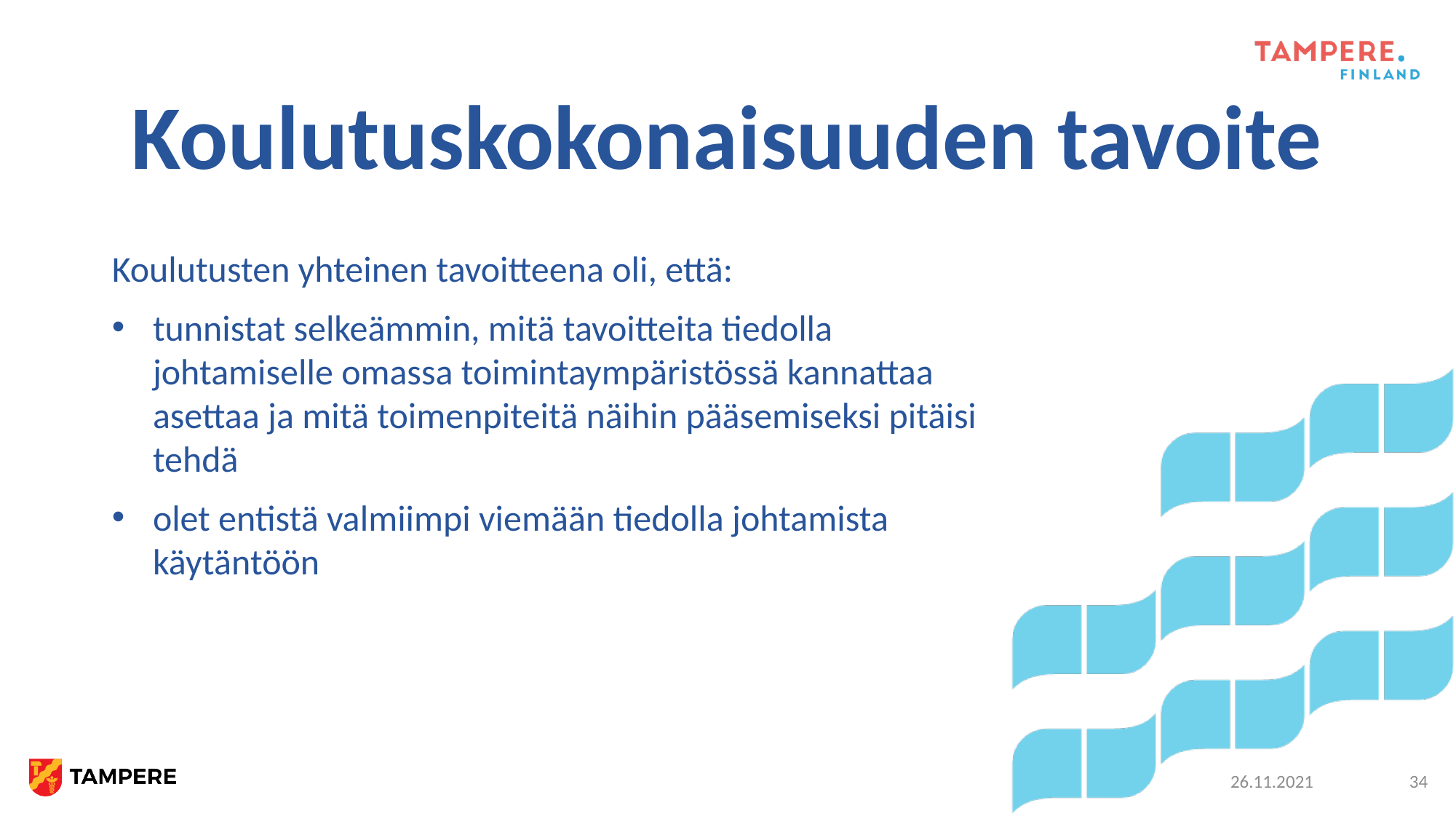

# Koulutuskokonaisuuden tavoite
Koulutusten yhteinen tavoitteena oli, että:
tunnistat selkeämmin, mitä tavoitteita tiedolla johtamiselle omassa toimintaympäristössä kannattaa asettaa ja mitä toimenpiteitä näihin pääsemiseksi pitäisi tehdä
olet entistä valmiimpi viemään tiedolla johtamista käytäntöön

26.11.2021
34